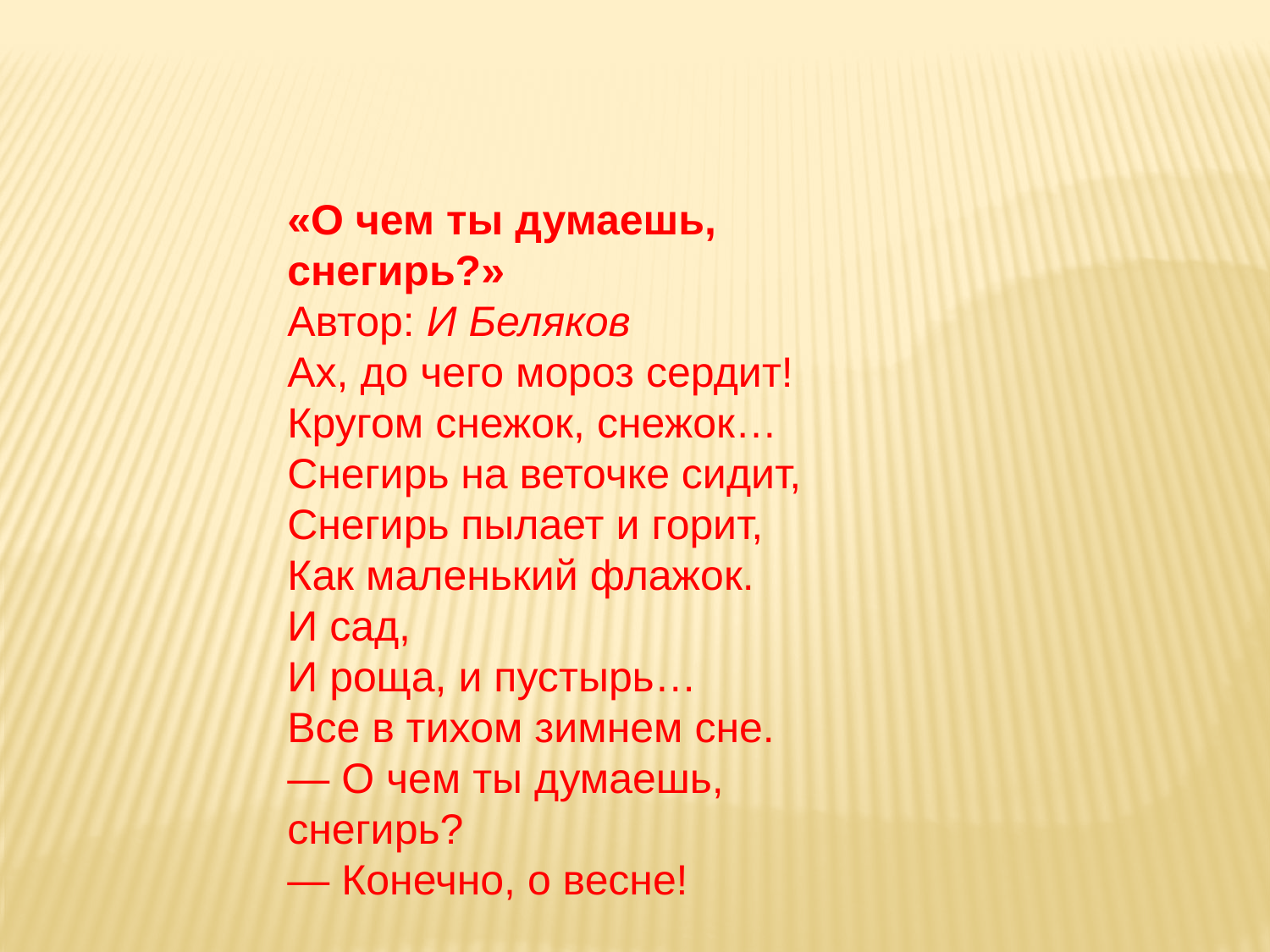

«О чем ты думаешь, снегирь?»
Автор: И Беляков
Ах, до чего мороз сердит!
Кругом снежок, снежок…
Снегирь на веточке сидит,
Снегирь пылает и горит,
Как маленький флажок.
И сад,
И роща, и пустырь…
Все в тихом зимнем сне.
— О чем ты думаешь, снегирь?
— Конечно, о весне!